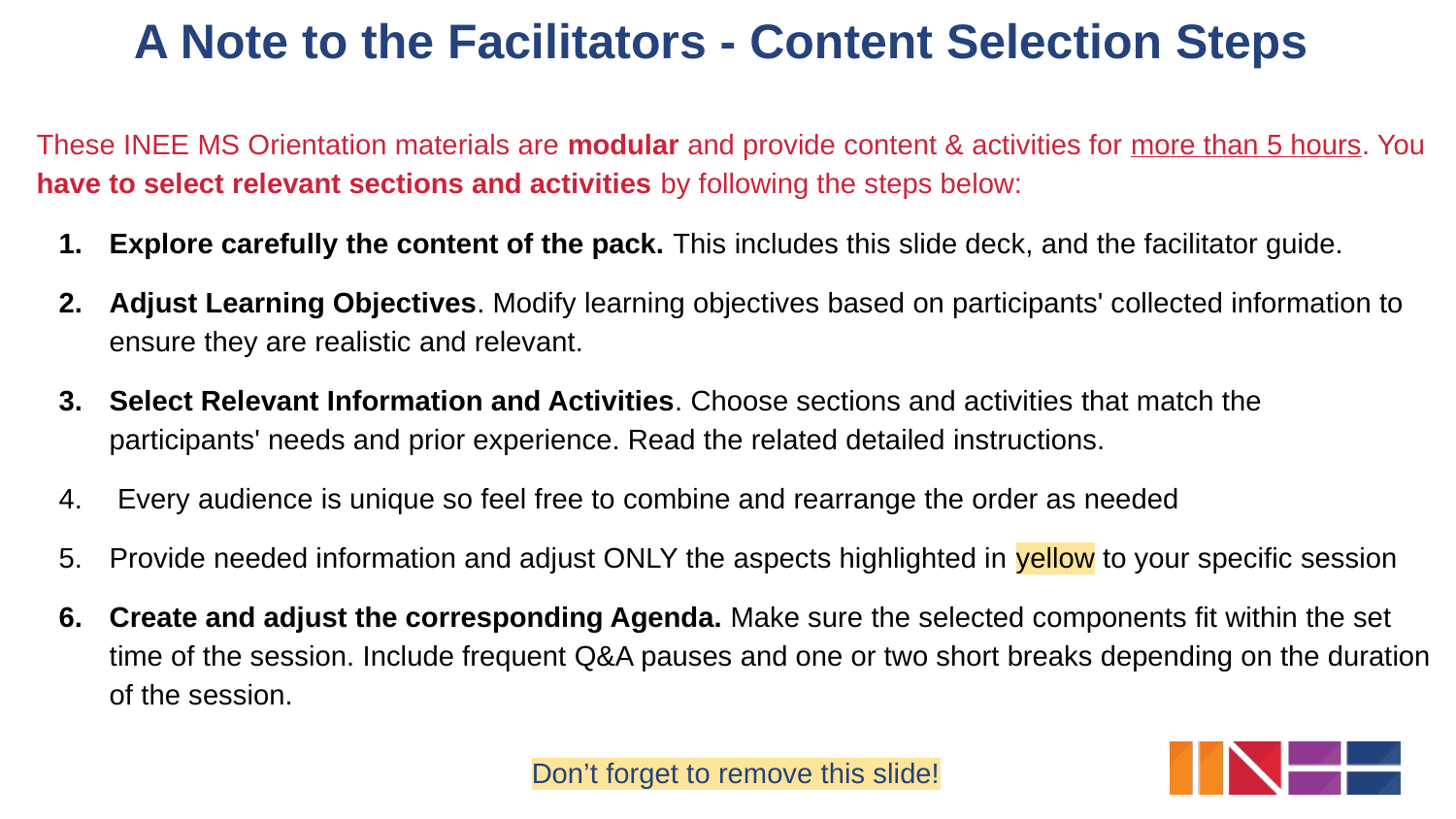

# A Note to the Facilitators - Content Selection Steps
These INEE MS Orientation materials are modular and provide content & activities for more than 5 hours. You have to select relevant sections and activities by following the steps below:
Explore carefully the content of the pack. This includes this slide deck, and the facilitator guide.
Adjust Learning Objectives. Modify learning objectives based on participants' collected information to ensure they are realistic and relevant.
Select Relevant Information and Activities. Choose sections and activities that match the participants' needs and prior experience. Read the related detailed instructions.
 Every audience is unique so feel free to combine and rearrange the order as needed
Provide needed information and adjust ONLY the aspects highlighted in yellow to your specific session
Create and adjust the corresponding Agenda. Make sure the selected components fit within the set time of the session. Include frequent Q&A pauses and one or two short breaks depending on the duration of the session.

Don’t forget to remove this slide!